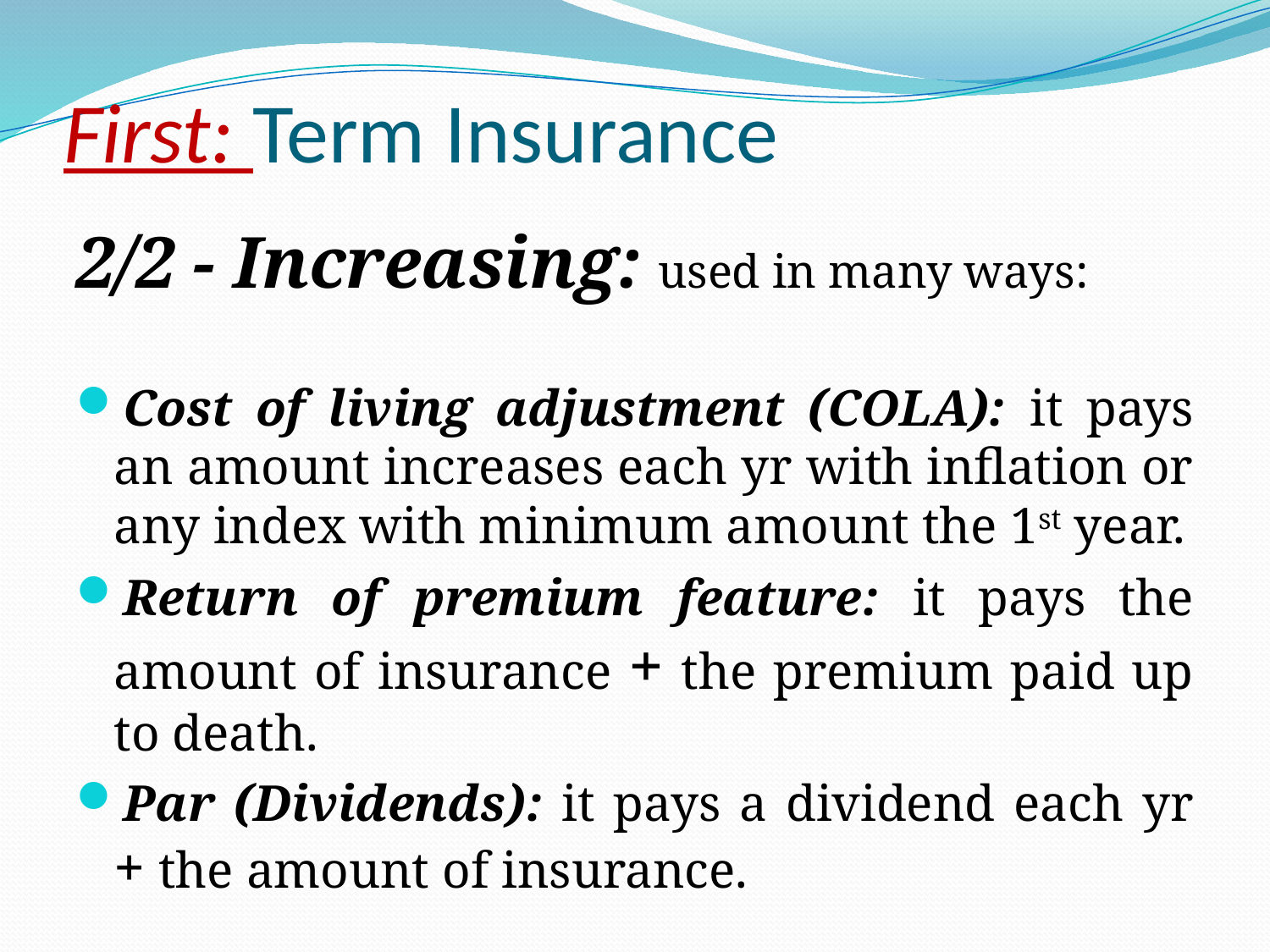

# First: Term Insurance
2/2 - Increasing: used in many ways:

Cost of living adjustment (COLA): it pays an amount increases each yr with inflation or any index with minimum amount the 1st year.
Return  of  premium  feature:  it  pays  the amount of insurance + the premium paid up to death.
Par (Dividends): it pays a dividend each yr + the amount of insurance.